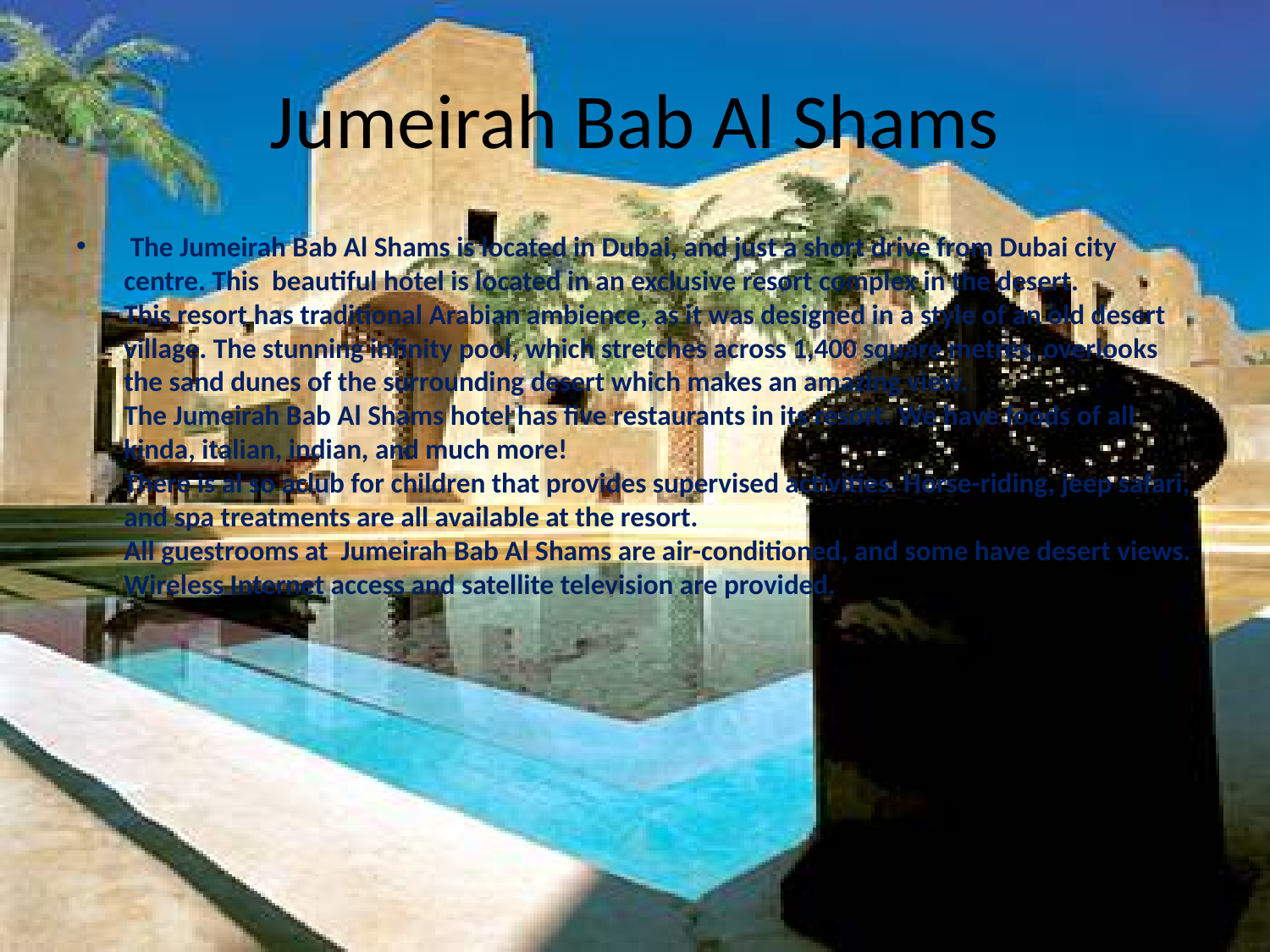

# Jumeirah Bab Al Shams
 The Jumeirah Bab Al Shams is located in Dubai, and just a short drive from Dubai city centre. This  beautiful hotel is located in an exclusive resort complex in the desert.
This resort has traditional Arabian ambience, as it was designed in a style of an old desert village. The stunning infinity pool, which stretches across 1,400 square metres, overlooks the sand dunes of the surrounding desert which makes an amazing view.
The Jumeirah Bab Al Shams hotel has five restaurants in its resort. We have foods of all kinda, italian, indian, and much more!
There is al so aclub for children that provides supervised activities. Horse-riding, jeep safari, and spa treatments are all available at the resort.
All guestrooms at  Jumeirah Bab Al Shams are air-conditioned, and some have desert views. Wireless Internet access and satellite television are provided.